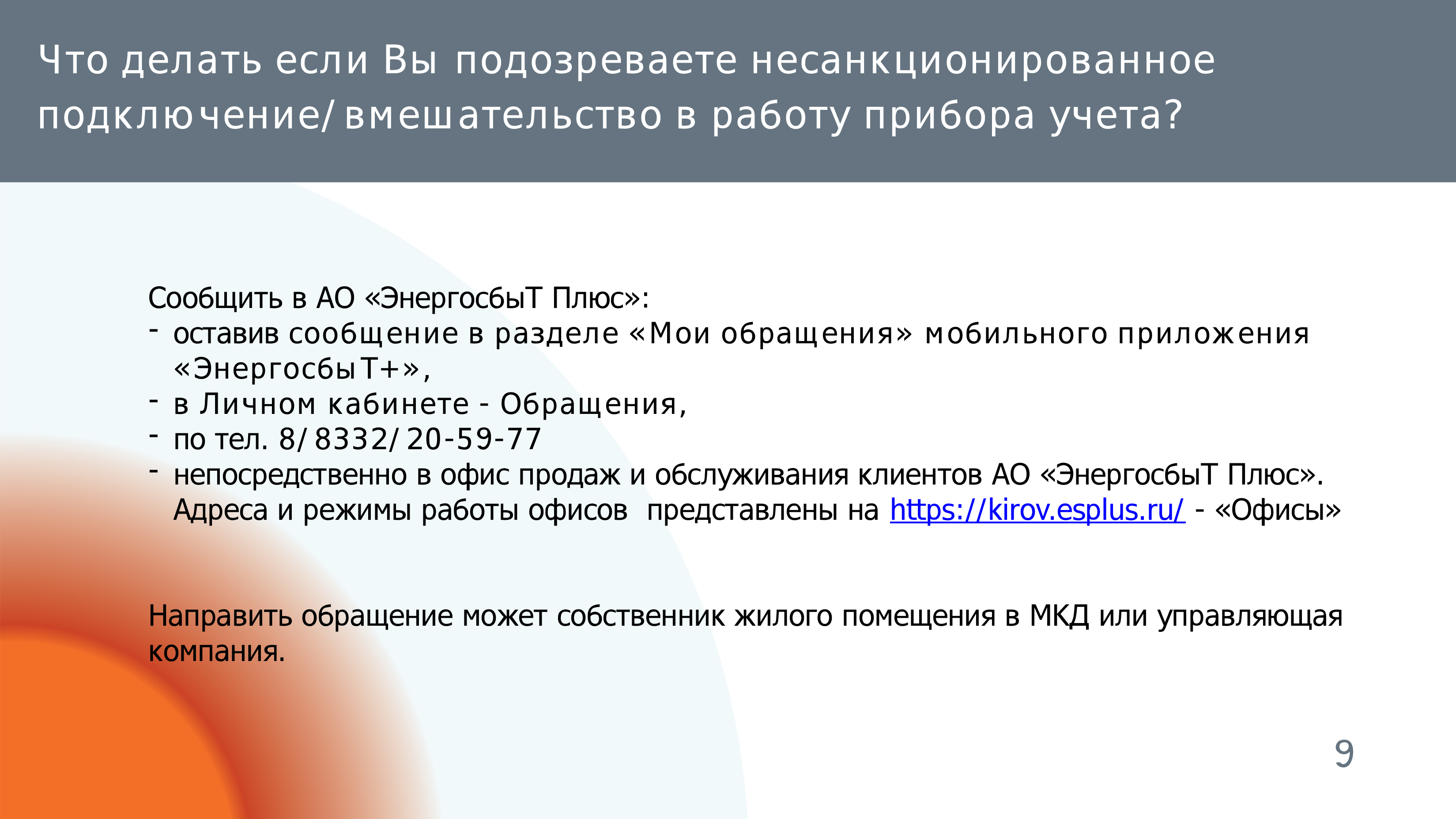

# Что делать если Вы подозреваете несанкционированное подключение/вмешательство в работу прибора учета?

Сообщить в АО «ЭнергосбыТ Плюс»:
оставив сообщение в разделе «Мои обращения» мобильного приложения «ЭнергосбыТ+»,
в Личном кабинете - Обращения,
по тел. 8/8332/20-59-77
непосредственно в офис продаж и обслуживания клиентов АО «ЭнергосбыТ Плюс». Адреса и режимы работы офисов  представлены на https://kirov.esplus.ru/ - «Офисы»

Направить обращение может собственник жилого помещения в МКД или управляющая компания.